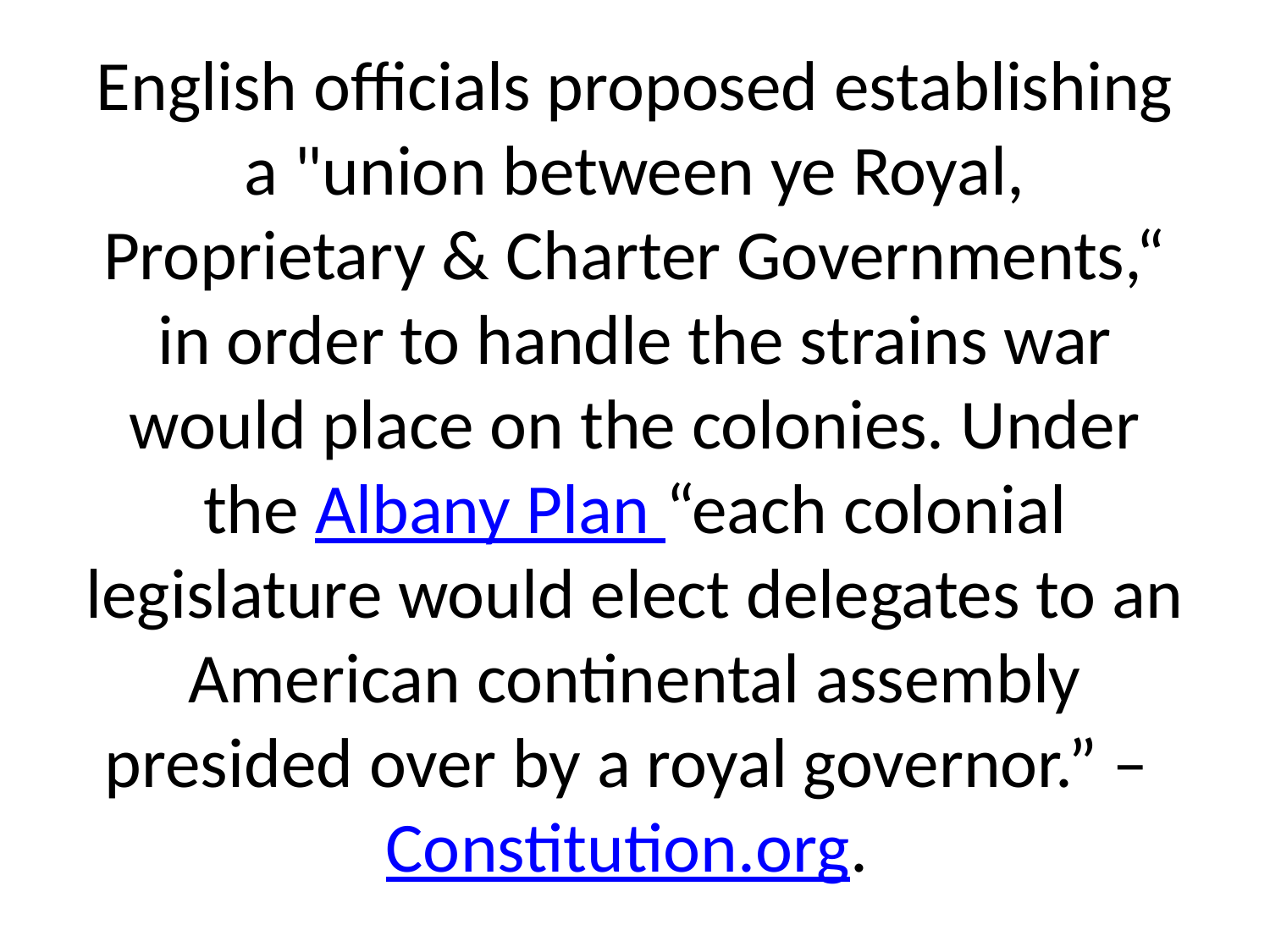

# English officials proposed establishing a "union between ye Royal, Proprietary & Charter Governments,“ in order to handle the strains war would place on the colonies. Under the Albany Plan “each colonial legislature would elect delegates to an American continental assembly presided over by a royal governor.” – Constitution.org.